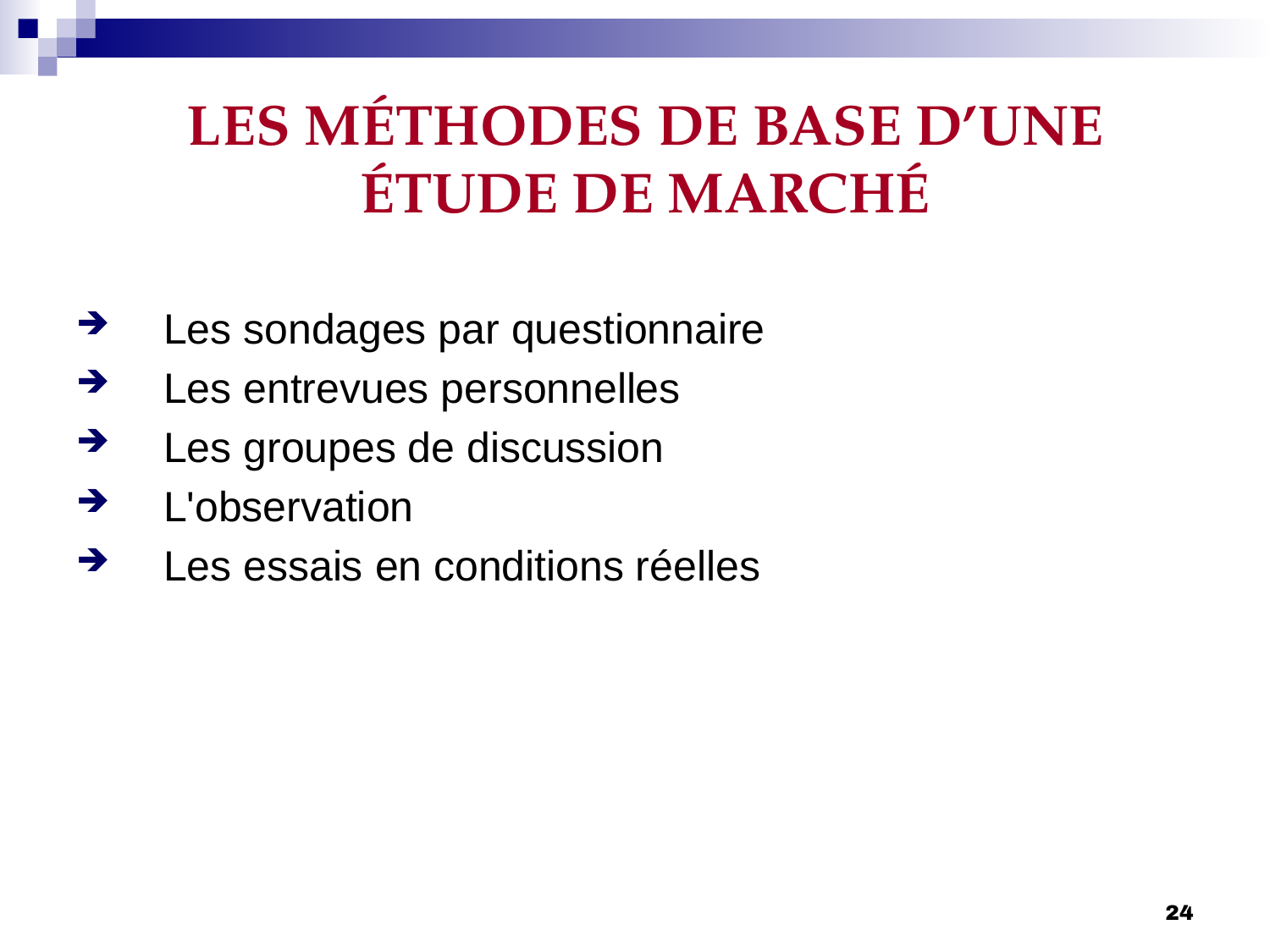

# LES MÉTHODES DE BASE D’UNE ÉTUDE DE MARCHÉ
Les sondages par questionnaire
Les entrevues personnelles
Les groupes de discussion
L'observation
Les essais en conditions réelles

24